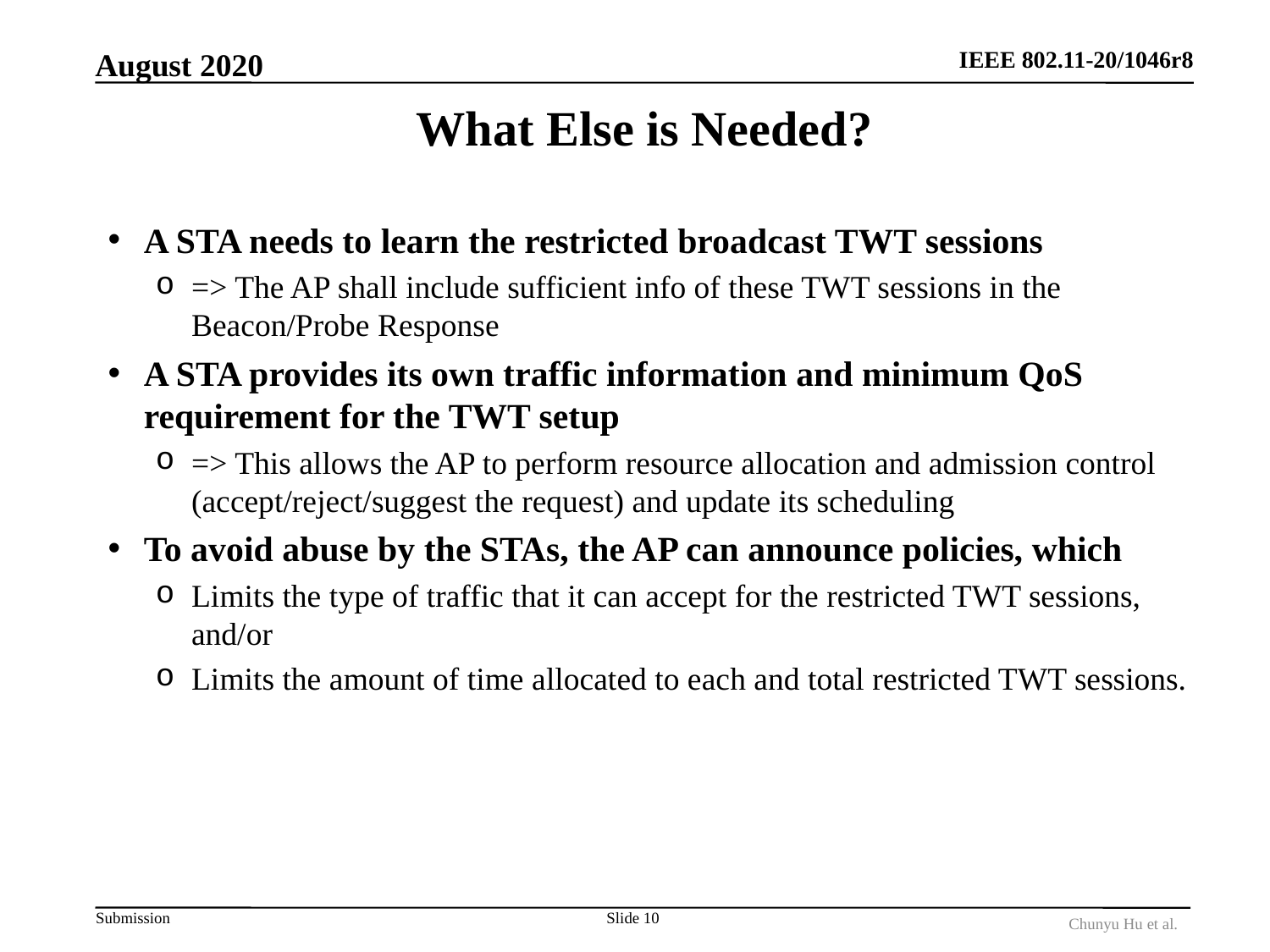

August 2020
# What Else is Needed?
A STA needs to learn the restricted broadcast TWT sessions
=> The AP shall include sufficient info of these TWT sessions in the Beacon/Probe Response
A STA provides its own traffic information and minimum QoS requirement for the TWT setup
=> This allows the AP to perform resource allocation and admission control (accept/reject/suggest the request) and update its scheduling
To avoid abuse by the STAs, the AP can announce policies, which
Limits the type of traffic that it can accept for the restricted TWT sessions, and/or
Limits the amount of time allocated to each and total restricted TWT sessions.
Slide 10
Chunyu Hu et al.